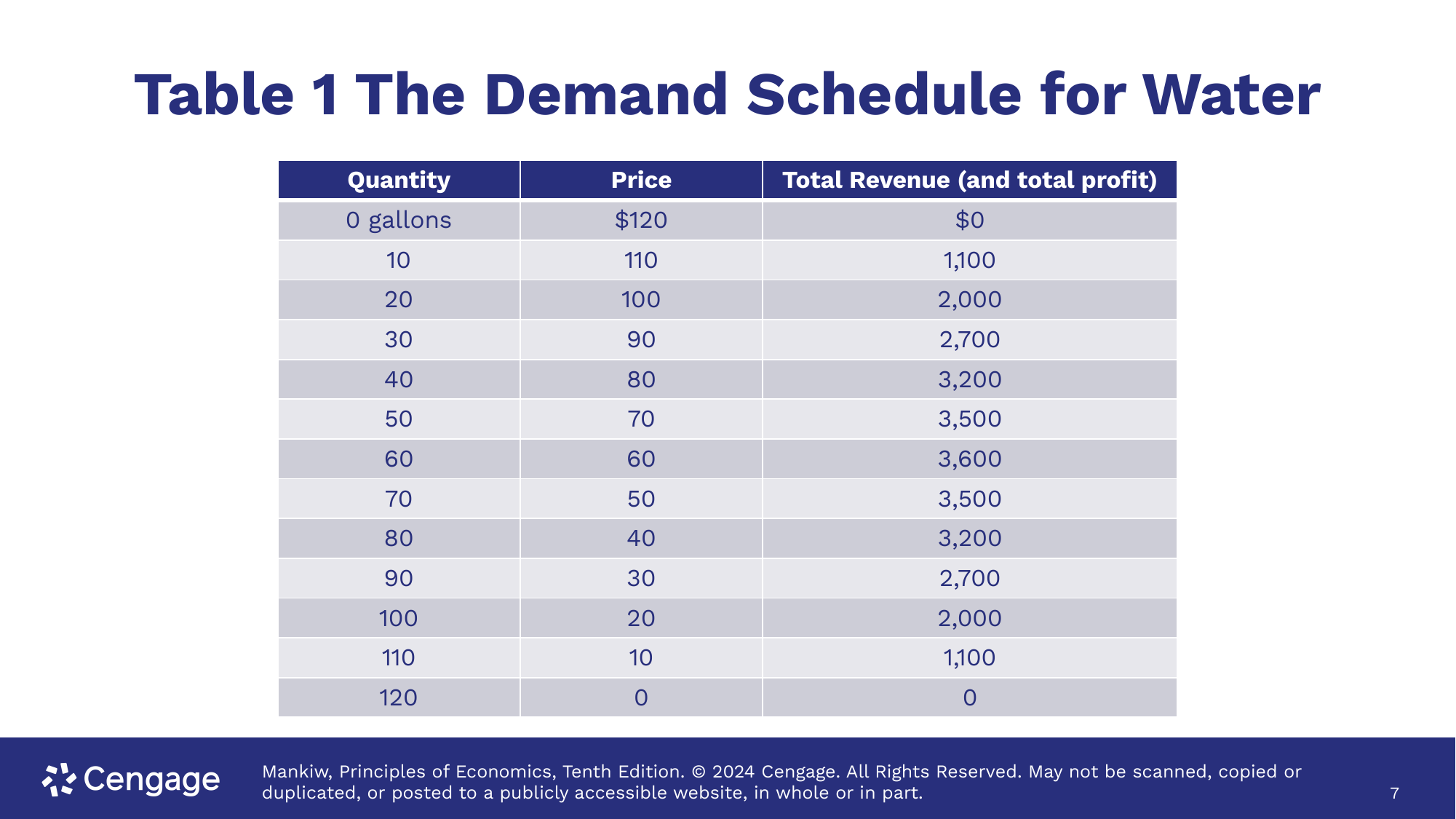

# Table 1 The Demand Schedule for Water
| Quantity | Price | Total Revenue (and total profit) |
| --- | --- | --- |
| 0 gallons | $120 | $0 |
| 10 | 110 | 1,100 |
| 20 | 100 | 2,000 |
| 30 | 90 | 2,700 |
| 40 | 80 | 3,200 |
| 50 | 70 | 3,500 |
| 60 | 60 | 3,600 |
| 70 | 50 | 3,500 |
| 80 | 40 | 3,200 |
| 90 | 30 | 2,700 |
| 100 | 20 | 2,000 |
| 110 | 10 | 1,100 |
| 120 | 0 | 0 |